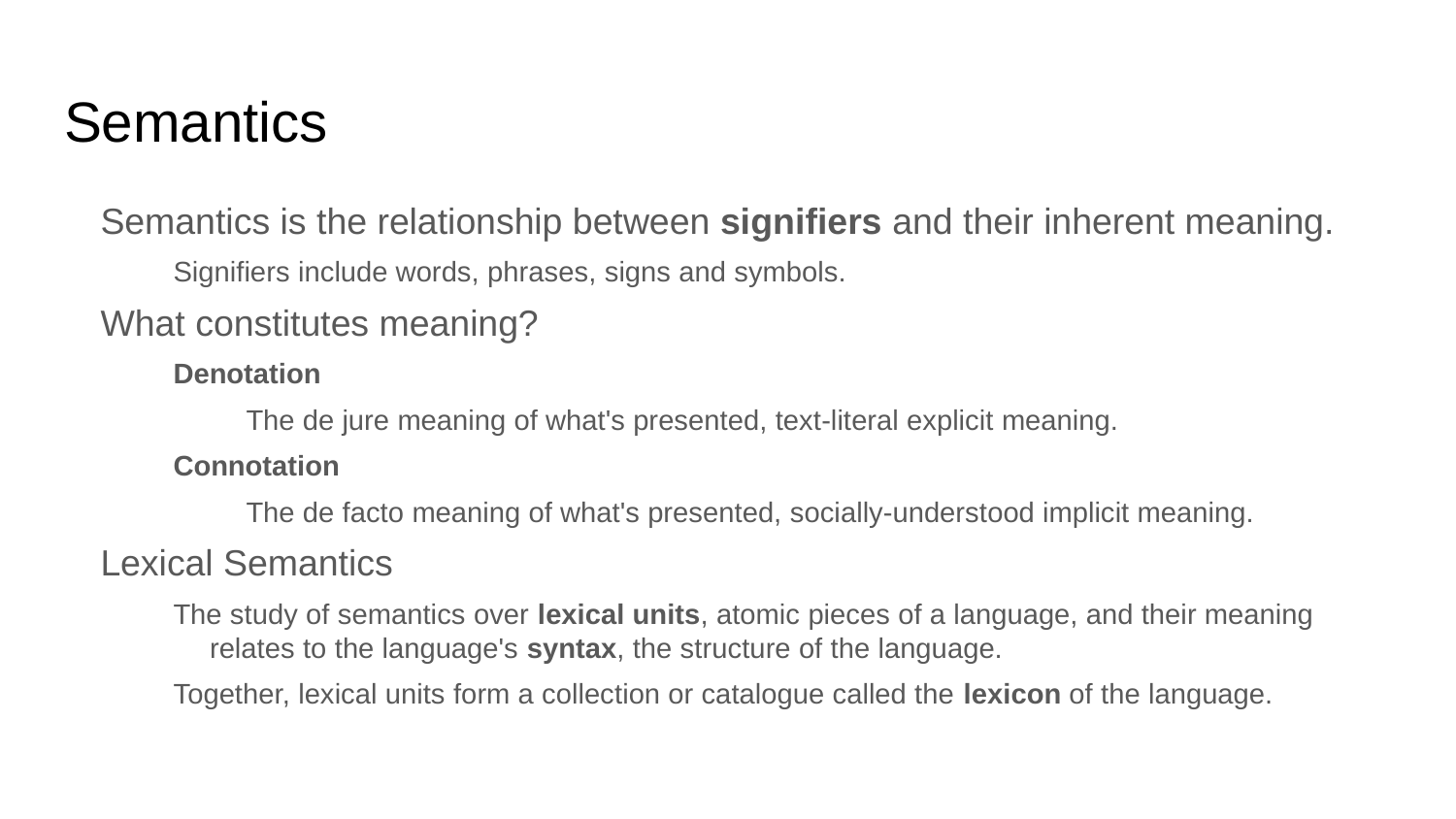

# Semantics
Semantics is the relationship between signifiers and their inherent meaning.
Signifiers include words, phrases, signs and symbols.
What constitutes meaning?
Denotation
The de jure meaning of what's presented, text-literal explicit meaning.
Connotation
The de facto meaning of what's presented, socially-understood implicit meaning.
Lexical Semantics
The study of semantics over lexical units, atomic pieces of a language, and their meaning relates to the language's syntax, the structure of the language.
Together, lexical units form a collection or catalogue called the lexicon of the language.